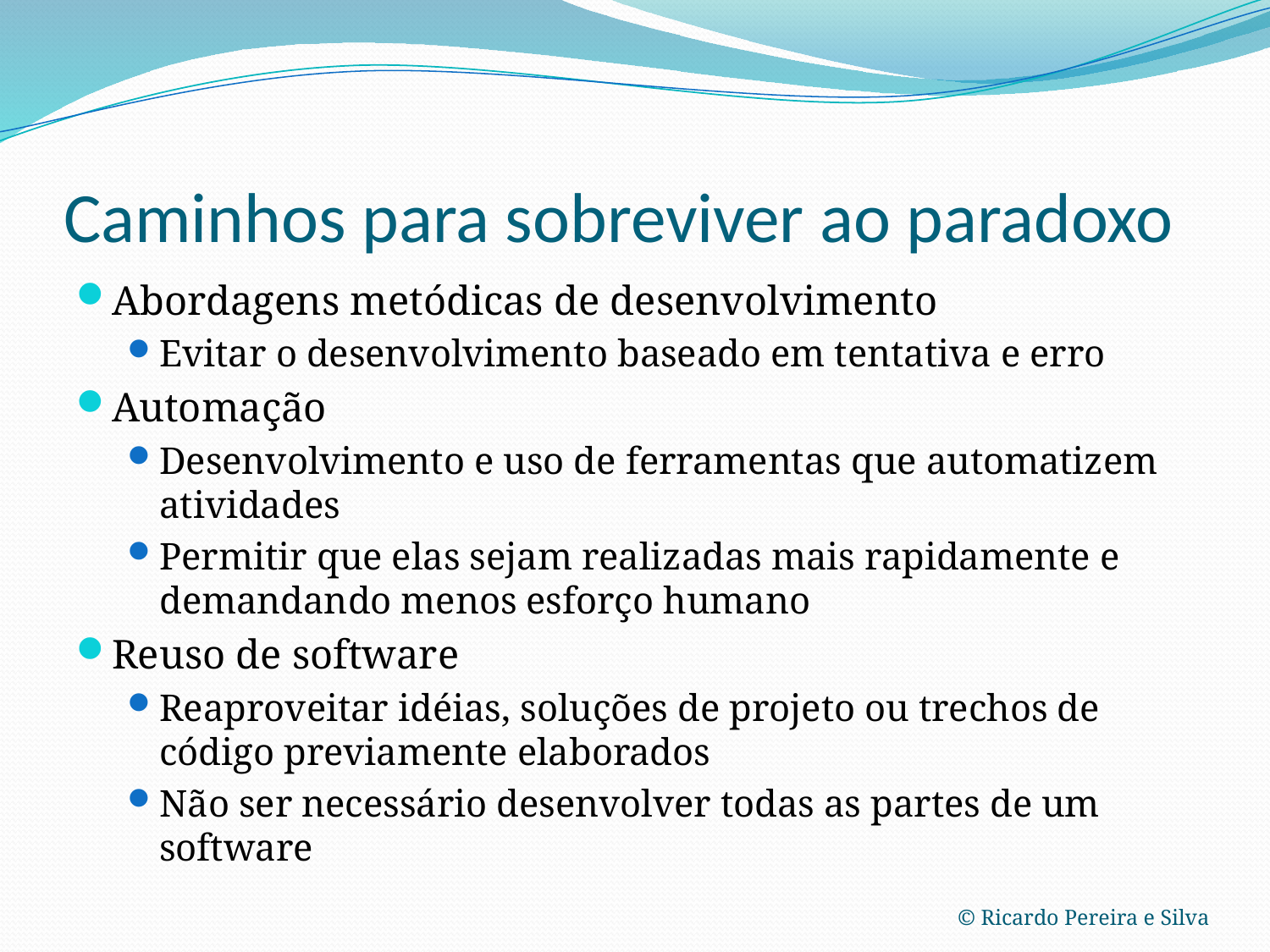

# Caminhos para sobreviver ao paradoxo
Abordagens metódicas de desenvolvimento
Evitar o desenvolvimento baseado em tentativa e erro
Automação
Desenvolvimento e uso de ferramentas que automatizem atividades
Permitir que elas sejam realizadas mais rapidamente e demandando menos esforço humano
Reuso de software
Reaproveitar idéias, soluções de projeto ou trechos de código previamente elaborados
Não ser necessário desenvolver todas as partes de um software
© Ricardo Pereira e Silva